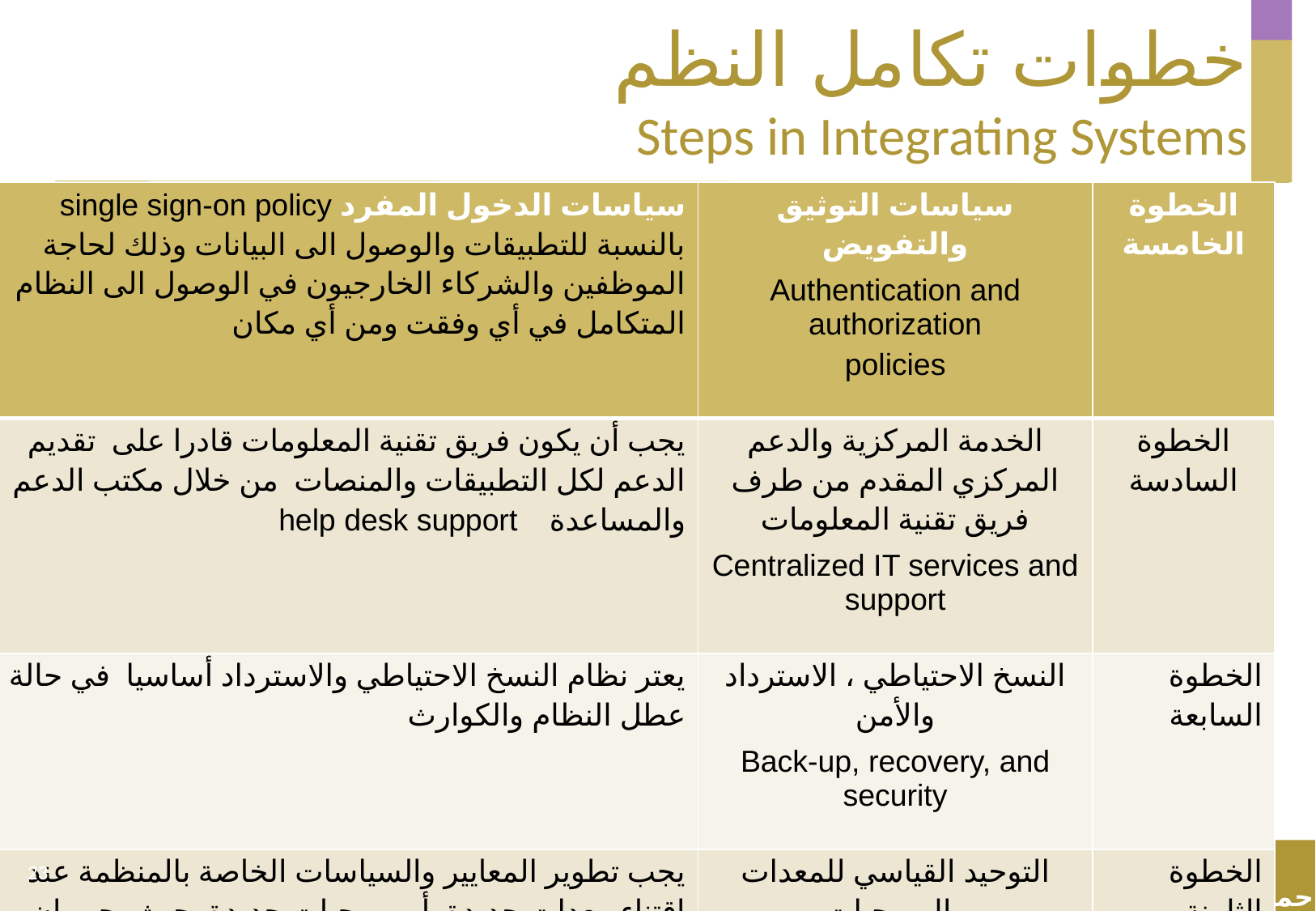

# خطوات تكامل النظم Steps in Integrating Systems
| سياسات الدخول المفرد single sign-on policy بالنسبة للتطبيقات والوصول الى البيانات وذلك لحاجة الموظفين والشركاء الخارجيون في الوصول الى النظام المتكامل في أي وفقت ومن أي مكان | سياسات التوثيق والتفويض Authentication and authorization policies | الخطوة الخامسة |
| --- | --- | --- |
| يجب أن يكون فريق تقنية المعلومات قادرا على تقديم الدعم لكل التطبيقات والمنصات من خلال مكتب الدعم والمساعدة help desk support | الخدمة المركزية والدعم المركزي المقدم من طرف فريق تقنية المعلومات Centralized IT services and support | الخطوة السادسة |
| يعتر نظام النسخ الاحتياطي والاسترداد أساسيا في حالة عطل النظام والكوارث | النسخ الاحتياطي ، الاسترداد والأمن Back-up, recovery, and security | الخطوة السابعة |
| يجب تطوير المعايير والسياسات الخاصة بالمنظمة عند اقتناء معدات جديدة أو برمجيات جديدة حيث يجب ان تتماشى مع استراتيجية المنظمة فيما يخص تقنية المعلومات | التوحيد القياسي للمعدات والبرمجيات Hardware and software standardization | الخطوة الثامنة |
23